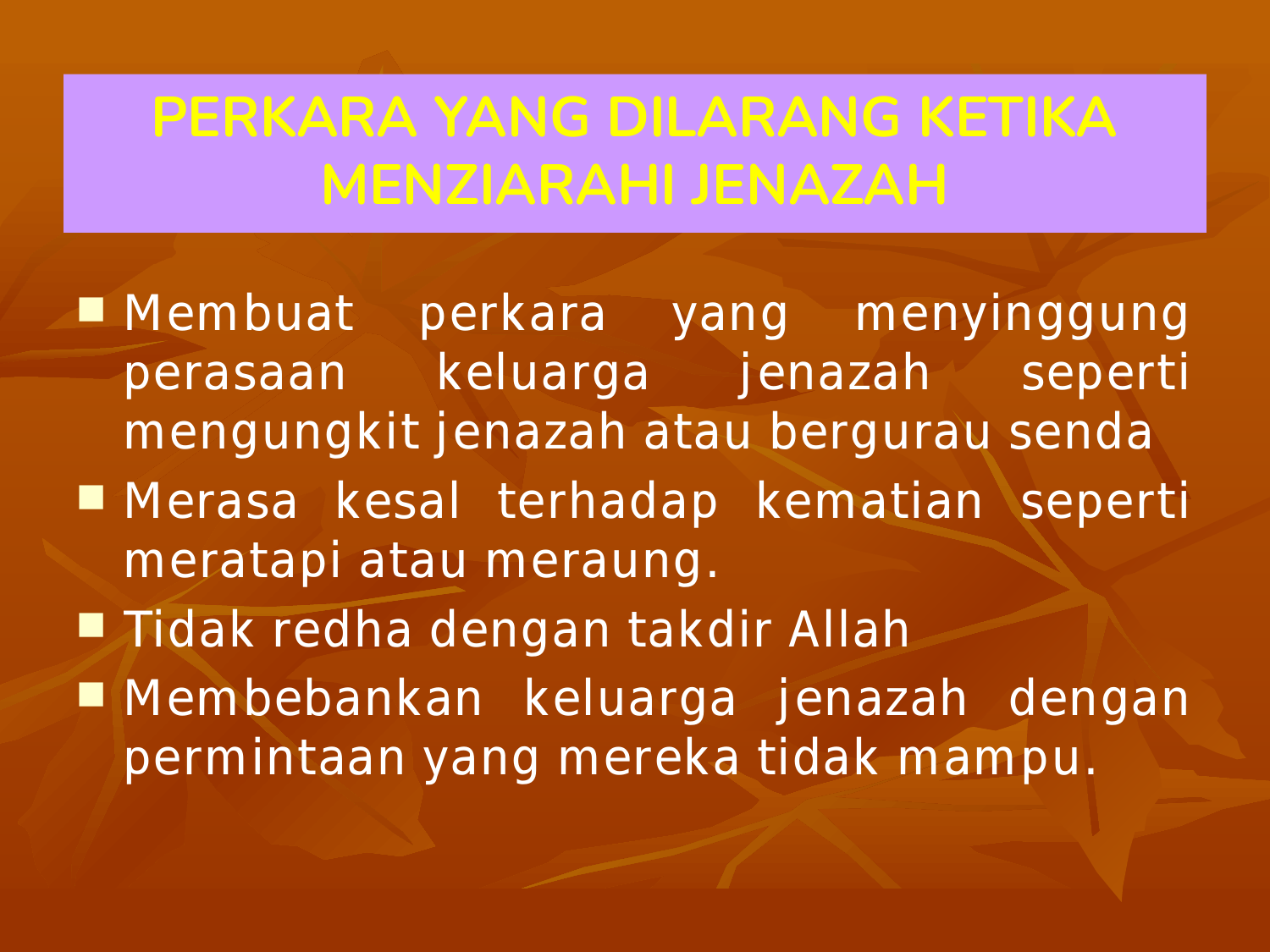

# PERKARA YANG DILARANG KETIKA MENZIARAHI JENAZAH
Membuat perkara yang menyinggung perasaan keluarga jenazah seperti mengungkit jenazah atau bergurau senda
Merasa kesal terhadap kematian seperti meratapi atau meraung.
Tidak redha dengan takdir Allah
Membebankan keluarga jenazah dengan permintaan yang mereka tidak mampu.